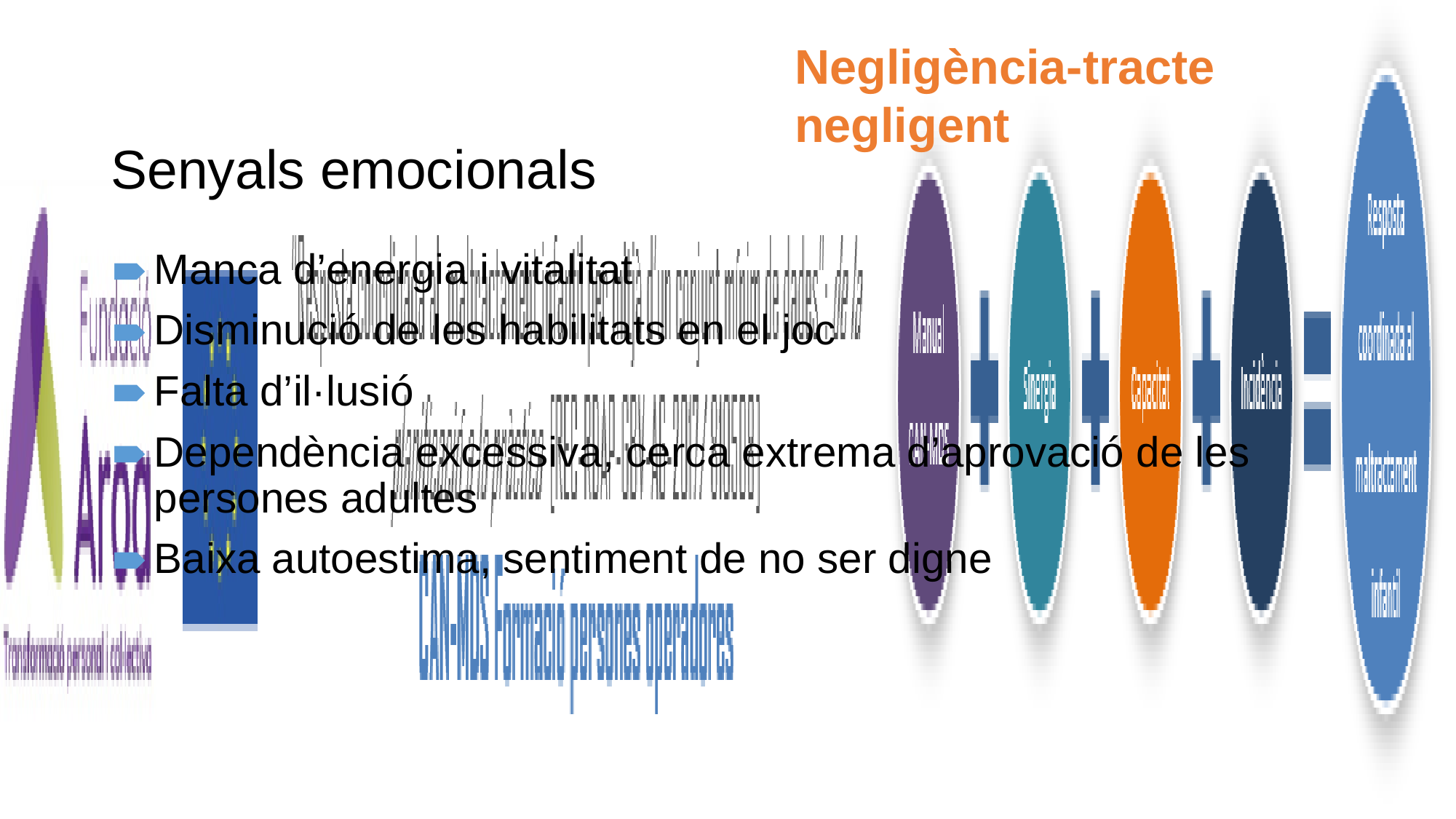

Negligència-tracte negligent
# Senyals emocionals
Manca d’energia i vitalitat
Disminució de les habilitats en el joc
Falta d’il·lusió
Dependència excessiva, cerca extrema d’aprovació de les persones adultes
Baixa autoestima, sentiment de no ser digne